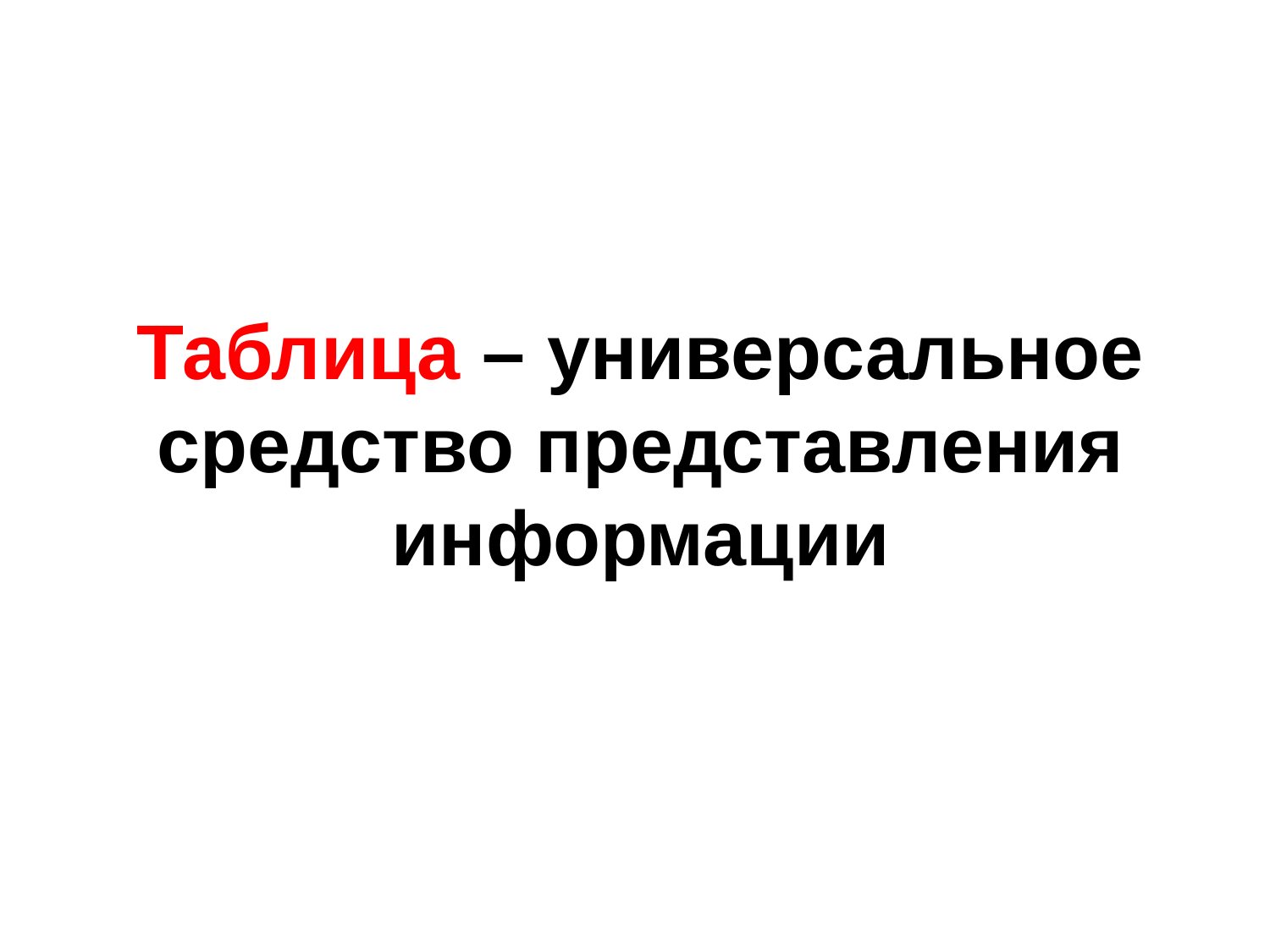

# Таблица – универсальное средство представления информации